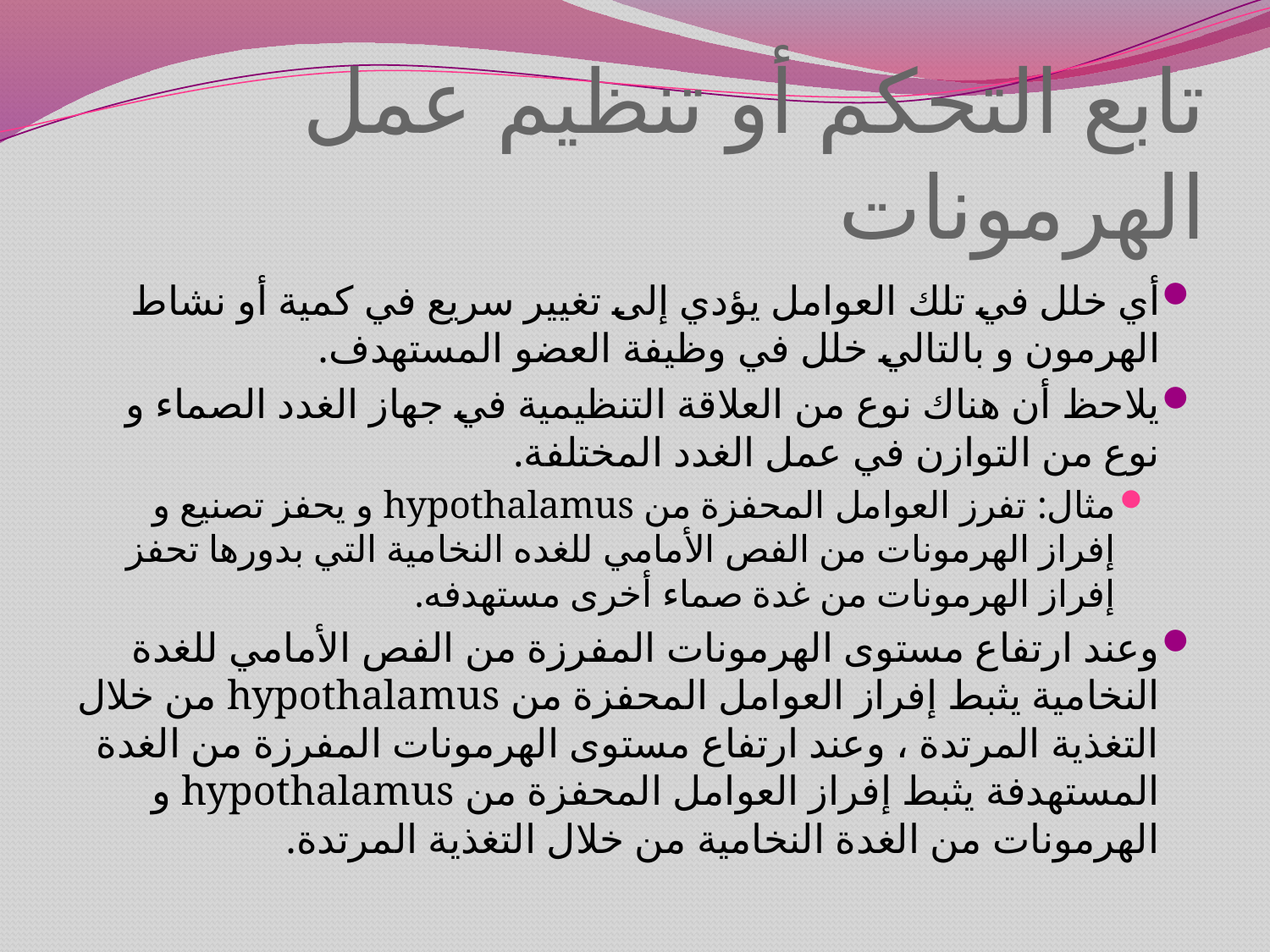

# تابع التحكم أو تنظيم عمل الهرمونات
أي خلل في تلك العوامل يؤدي إلى تغيير سريع في كمية أو نشاط الهرمون و بالتالي خلل في وظيفة العضو المستهدف.
يلاحظ أن هناك نوع من العلاقة التنظيمية في جهاز الغدد الصماء و نوع من التوازن في عمل الغدد المختلفة.
مثال: تفرز العوامل المحفزة من hypothalamus و يحفز تصنيع و إفراز الهرمونات من الفص الأمامي للغده النخامية التي بدورها تحفز إفراز الهرمونات من غدة صماء أخرى مستهدفه.
وعند ارتفاع مستوى الهرمونات المفرزة من الفص الأمامي للغدة النخامية يثبط إفراز العوامل المحفزة من hypothalamus من خلال التغذية المرتدة ، وعند ارتفاع مستوى الهرمونات المفرزة من الغدة المستهدفة يثبط إفراز العوامل المحفزة من hypothalamus و الهرمونات من الغدة النخامية من خلال التغذية المرتدة.